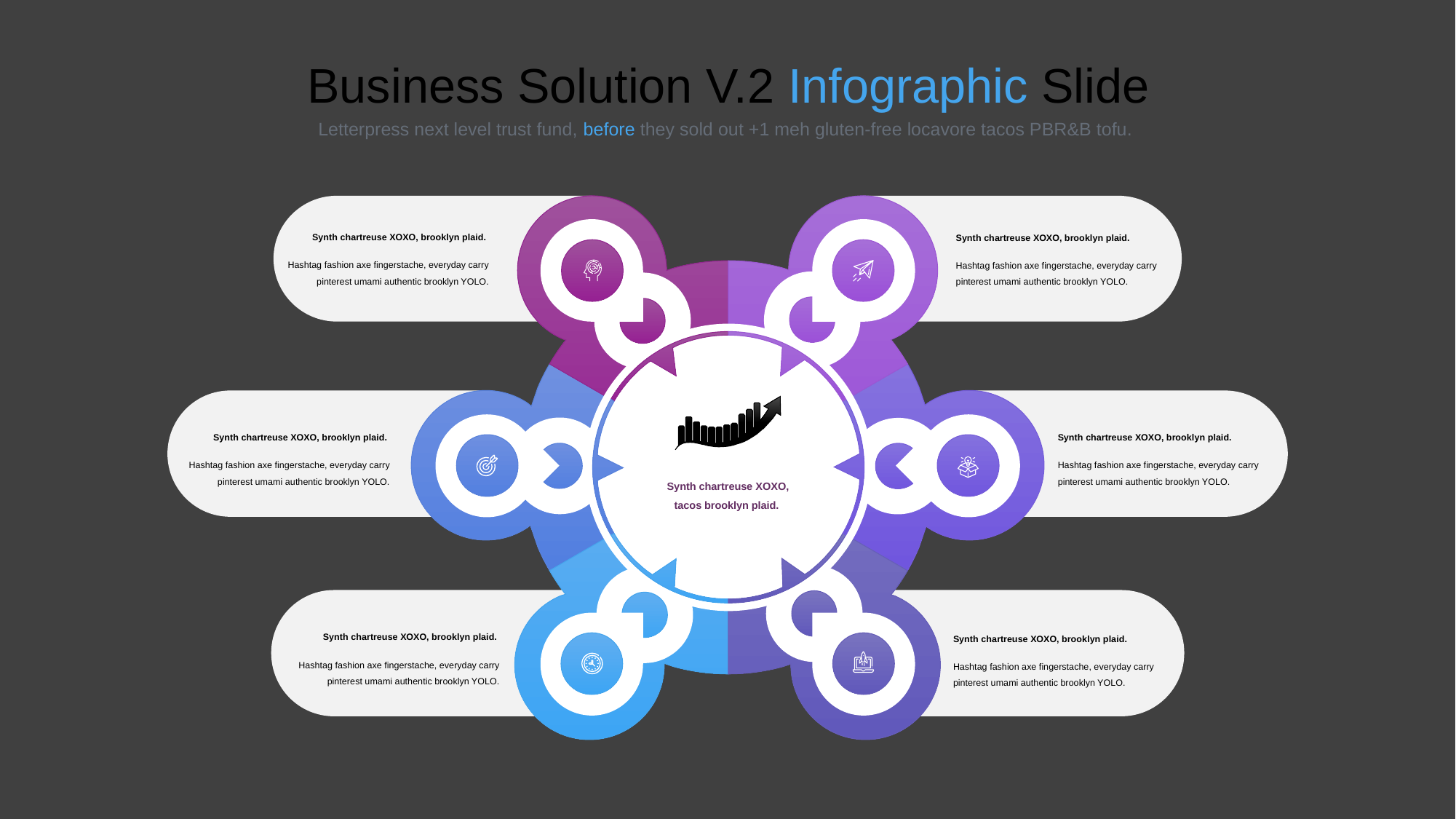

Business Solution V.2 Infographic Slide
Letterpress next level trust fund, before they sold out +1 meh gluten-free locavore tacos PBR&B tofu.

Synth chartreuse XOXO, brooklyn plaid.
Hashtag fashion axe fingerstache, everyday carry pinterest umami authentic brooklyn YOLO.
Synth chartreuse XOXO, brooklyn plaid.
Hashtag fashion axe fingerstache, everyday carry pinterest umami authentic brooklyn YOLO.

Synth chartreuse XOXO, brooklyn plaid.
Hashtag fashion axe fingerstache, everyday carry pinterest umami authentic brooklyn YOLO.
Synth chartreuse XOXO, brooklyn plaid.
Hashtag fashion axe fingerstache, everyday carry pinterest umami authentic brooklyn YOLO.

Synth chartreuse XOXO, tacos brooklyn plaid.

Synth chartreuse XOXO, brooklyn plaid.
Hashtag fashion axe fingerstache, everyday carry pinterest umami authentic brooklyn YOLO.
Synth chartreuse XOXO, brooklyn plaid.
Hashtag fashion axe fingerstache, everyday carry pinterest umami authentic brooklyn YOLO.